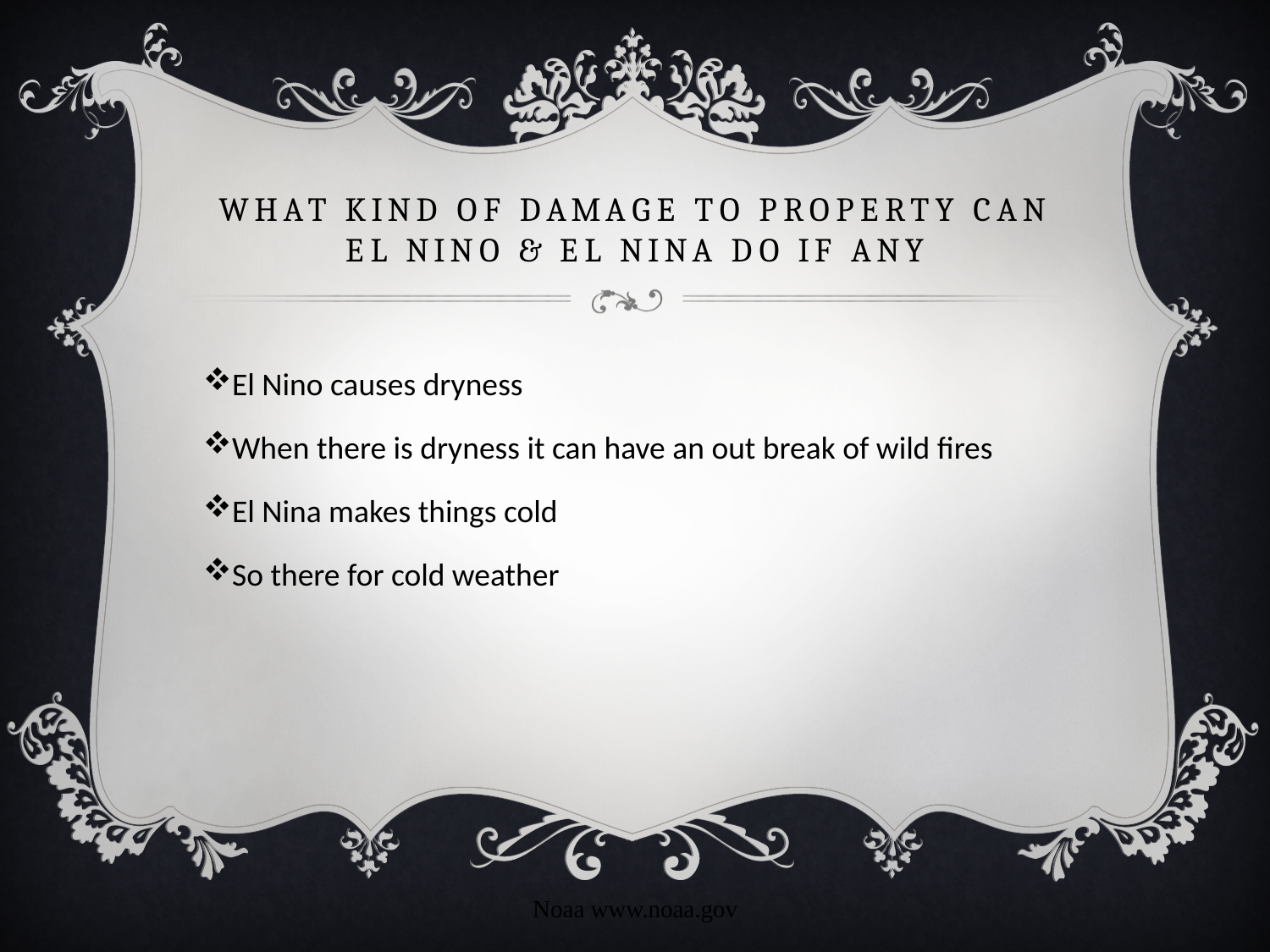

# What kind of damage to property can El Nino & El Nina do if any
El Nino causes dryness
When there is dryness it can have an out break of wild fires
El Nina makes things cold
So there for cold weather
Noaa www.noaa.gov